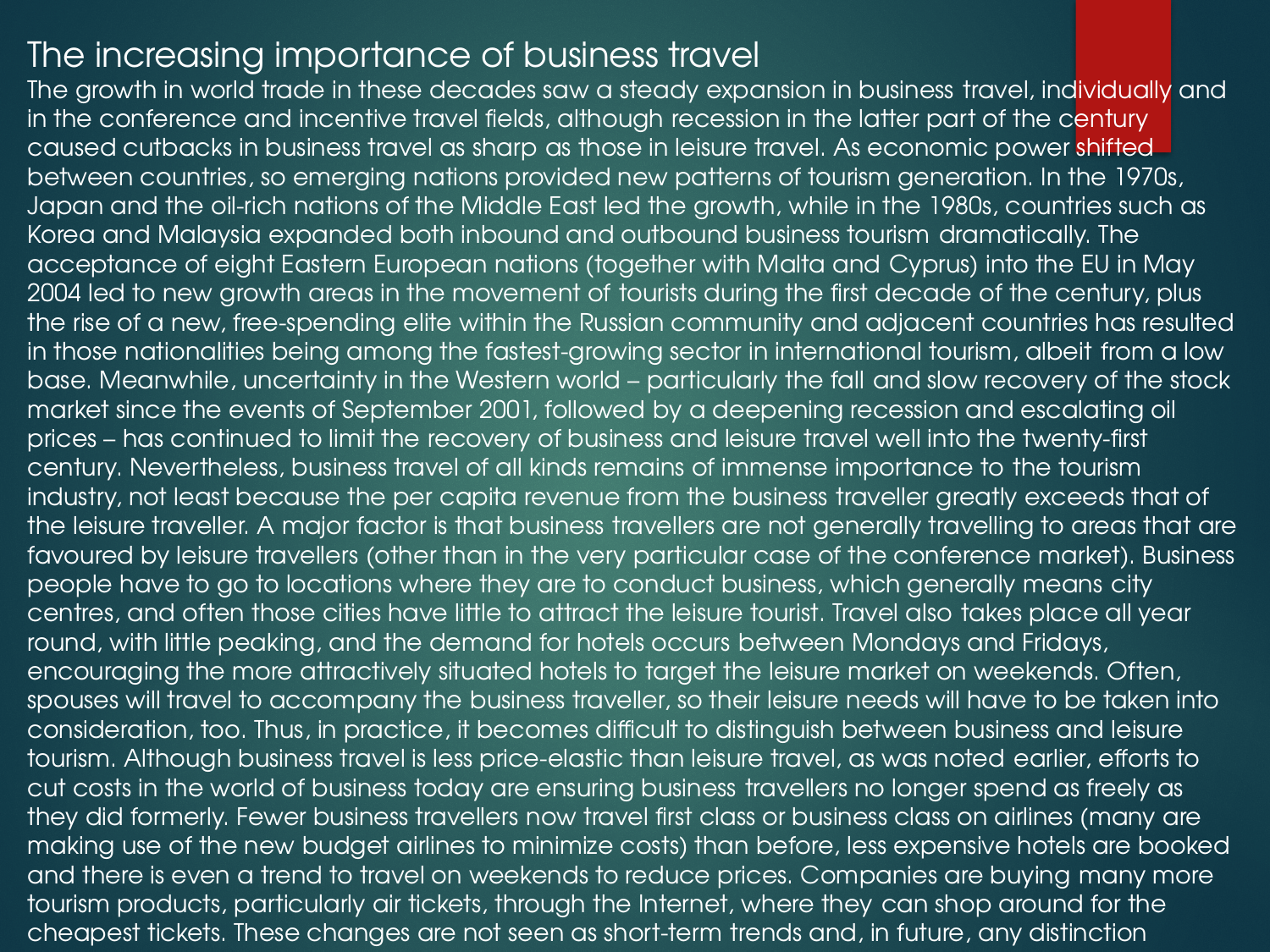

The increasing importance of business travel
The growth in world trade in these decades saw a steady expansion in business travel, individually and in the conference and incentive travel fields, although recession in the latter part of the century caused cutbacks in business travel as sharp as those in leisure travel. As economic power shifted between countries, so emerging nations provided new patterns of tourism generation. In the 1970s, Japan and the oil-rich nations of the Middle East led the growth, while in the 1980s, countries such as Korea and Malaysia expanded both inbound and outbound business tourism dramatically. The acceptance of eight Eastern European nations (together with Malta and Cyprus) into the EU in May 2004 led to new growth areas in the movement of tourists during the first decade of the century, plus the rise of a new, free-spending elite within the Russian community and adjacent countries has resulted in those nationalities being among the fastest-growing sector in international tourism, albeit from a low base. Meanwhile, uncertainty in the Western world – particularly the fall and slow recovery of the stock market since the events of September 2001, followed by a deepening recession and escalating oil prices – has continued to limit the recovery of business and leisure travel well into the twenty-first century. Nevertheless, business travel of all kinds remains of immense importance to the tourism industry, not least because the per capita revenue from the business traveller greatly exceeds that of the leisure traveller. A major factor is that business travellers are not generally travelling to areas that are favoured by leisure travellers (other than in the very particular case of the conference market). Business people have to go to locations where they are to conduct business, which generally means city centres, and often those cities have little to attract the leisure tourist. Travel also takes place all year round, with little peaking, and the demand for hotels occurs between Mondays and Fridays, encouraging the more attractively situated hotels to target the leisure market on weekends. Often, spouses will travel to accompany the business traveller, so their leisure needs will have to be taken into consideration, too. Thus, in practice, it becomes difficult to distinguish between business and leisure tourism. Although business travel is less price-elastic than leisure travel, as was noted earlier, efforts to cut costs in the world of business today are ensuring business travellers no longer spend as freely as they did formerly. Fewer business travellers now travel first class or business class on airlines (many are making use of the new budget airlines to minimize costs) than before, less expensive hotels are booked and there is even a trend to travel on weekends to reduce prices. Companies are buying many more tourism products, particularly air tickets, through the Internet, where they can shop around for the cheapest tickets. These changes are not seen as short-term trends and, in future, any distinction between the two major tourist markets is likely to become less apparent.